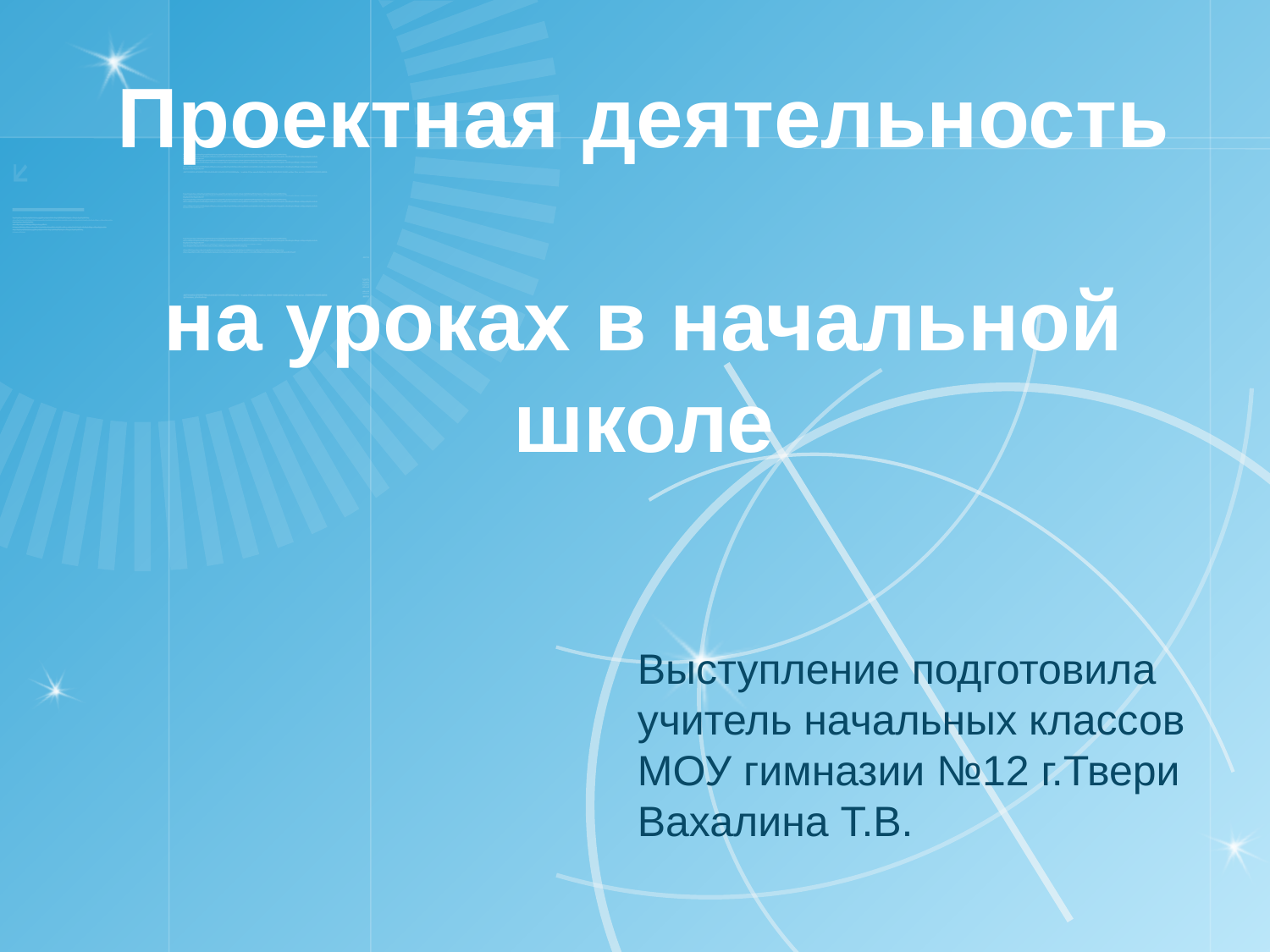

# Проектная деятельность на уроках в начальной школе
Выступление подготовила
учитель начальных классов
МОУ гимназии №12 г.Твери
Вахалина Т.В.